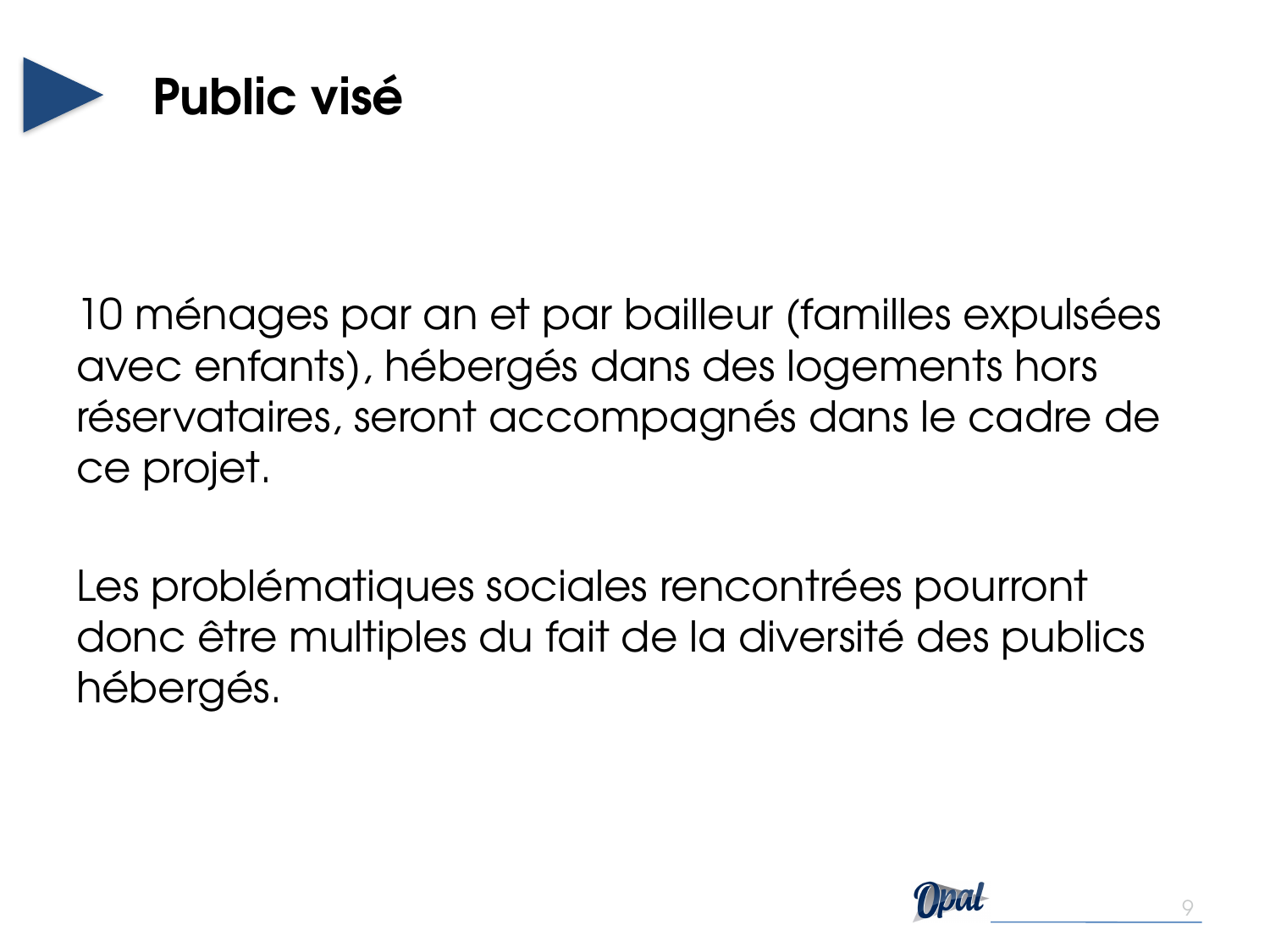

# Public visé

10 ménages par an et par bailleur (familles expulsées avec enfants), hébergés dans des logements hors réservataires, seront accompagnés dans le cadre de ce projet.

Les problématiques sociales rencontrées pourront donc être multiples du fait de la diversité des publics hébergés.

9